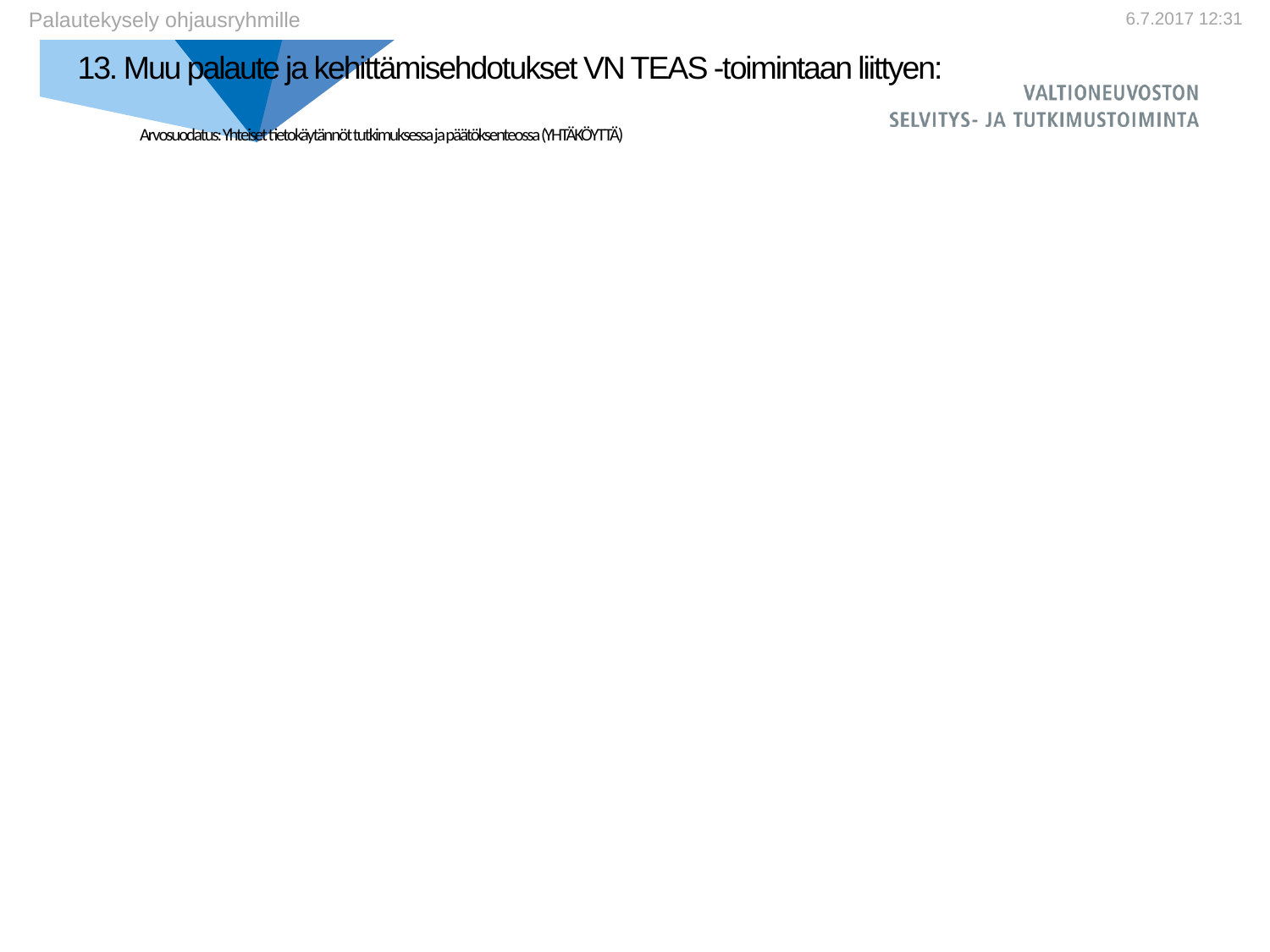

Palautekysely ohjausryhmille
# 13. Muu palaute ja kehittämisehdotukset VN TEAS -toimintaan liittyen:
Arvosuodatus: Yhteiset tietokäytännöt tutkimuksessa ja päätöksenteossa (YHTÄKÖYTTÄ)

|  |
| --- |